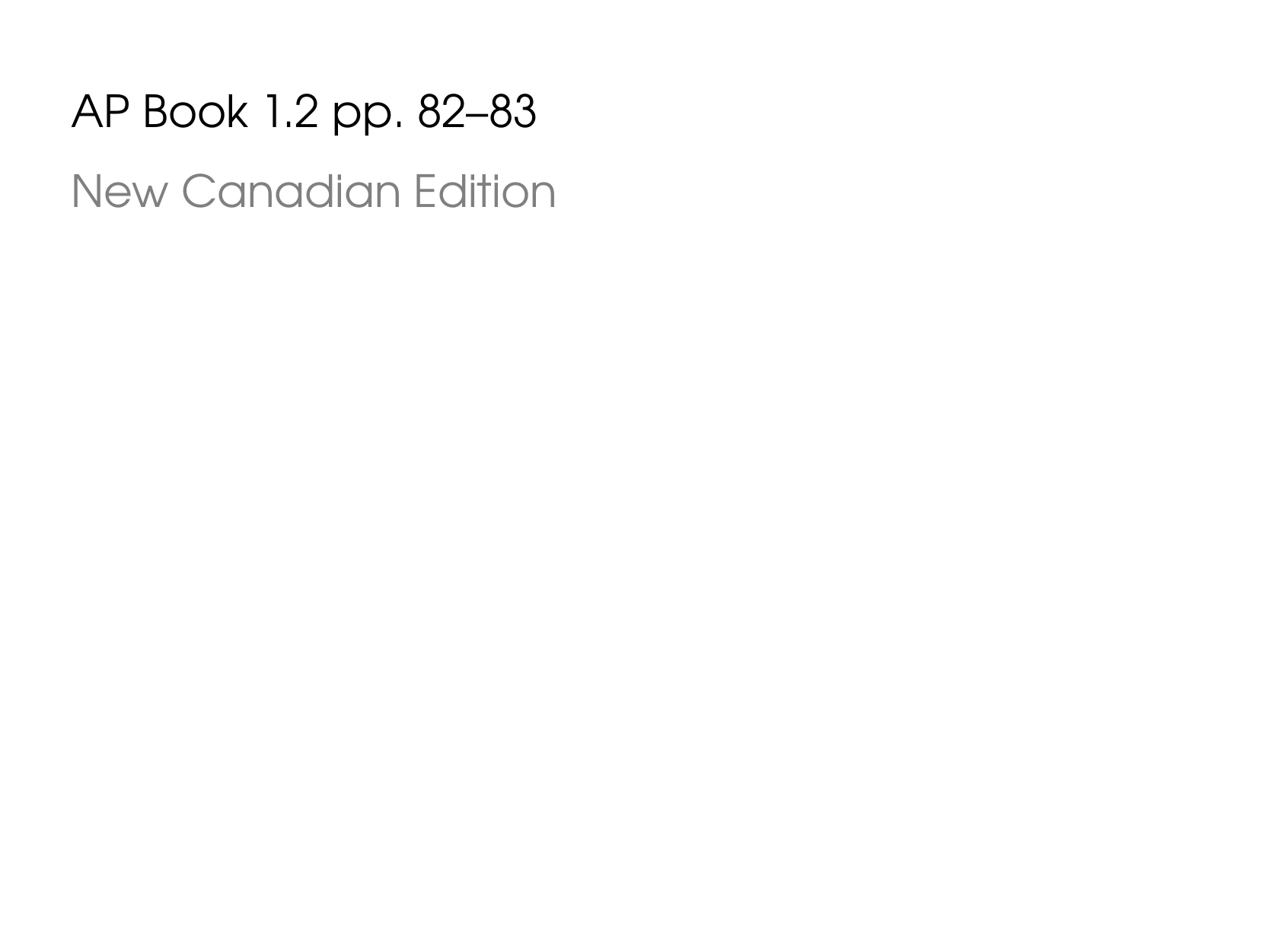

AP Book 1.2 pp. 82–83
New Canadian Edition